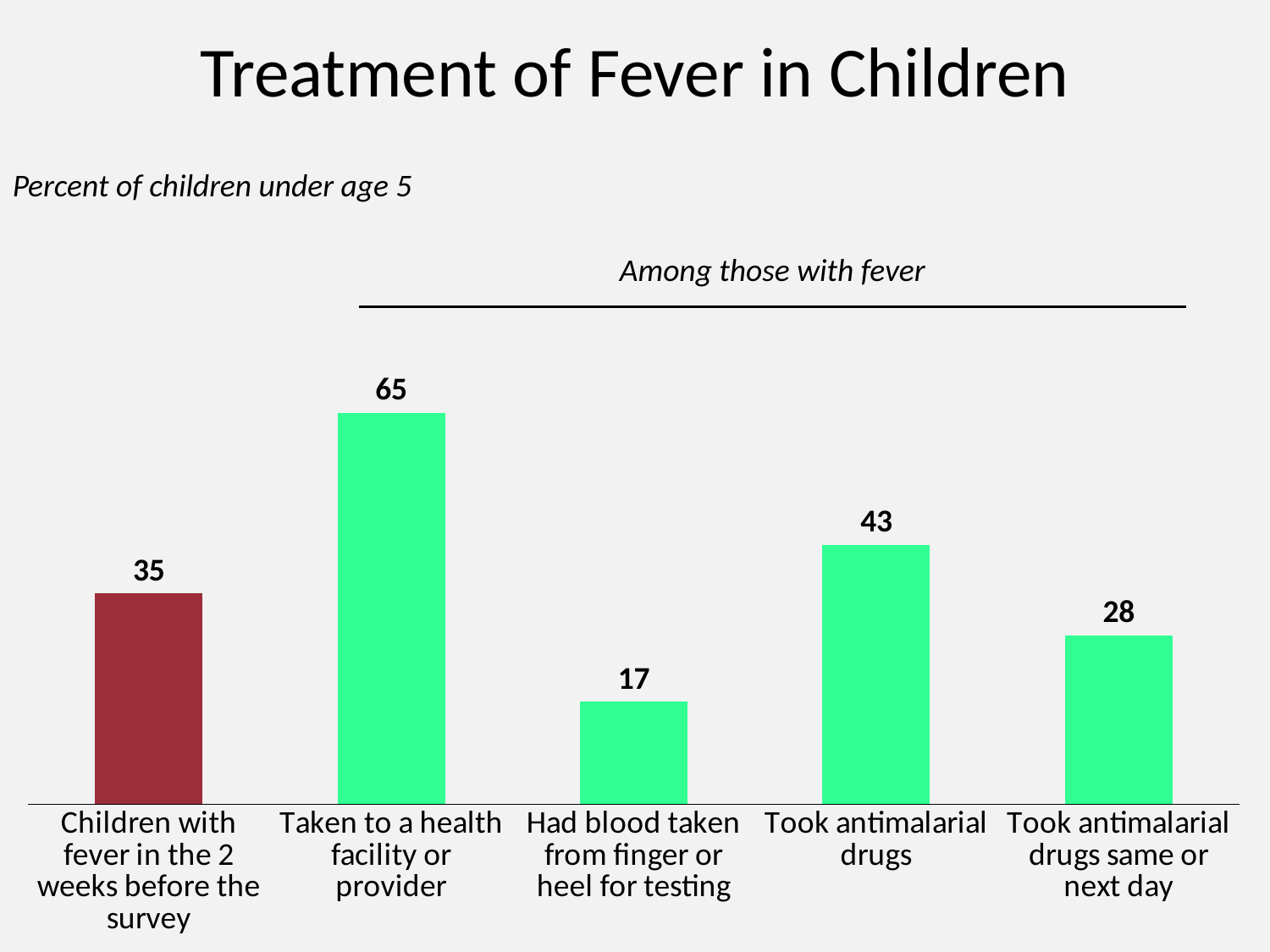

# Treatment of Fever in Children
Percent of children under age 5
Among those with fever

### Chart

| Category |  |
|---|---|
| Children with fever in the 2 weeks before the survey | 35.0 |
| Taken to a health facility or provider | 65.0 |
| Had blood taken from finger or heel for testing | 17.0 |
| Took antimalarial drugs | 43.0 |
| Took antimalarial drugs same or next day | 28.0 |